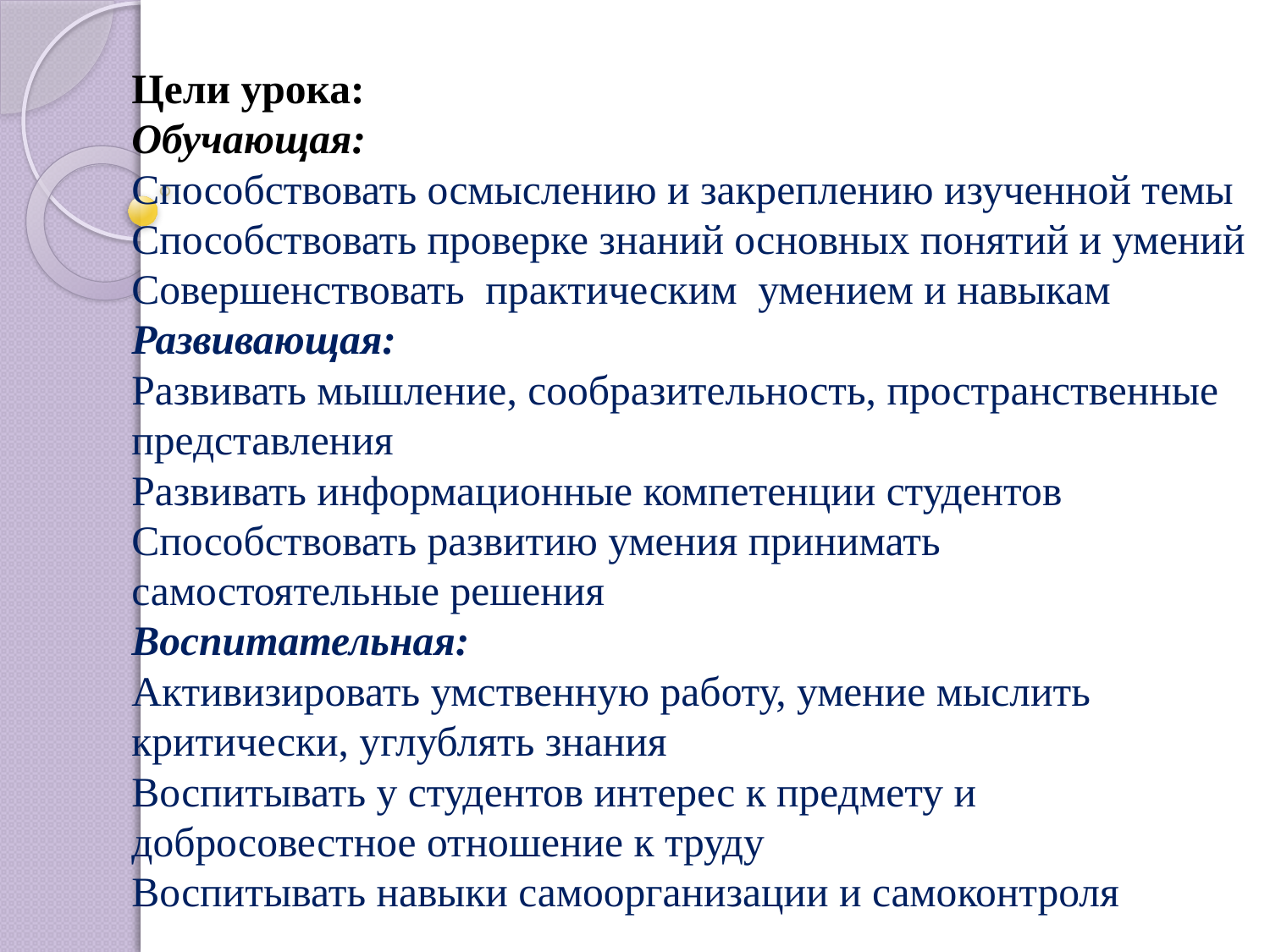

# Цели урока: Обучающая: Способствовать осмыслению и закреплению изученной темы Способствовать проверке знаний основных понятий и умений Совершенствовать  практическим  умением и навыкам Развивающая: Развивать мышление, сообразительность, пространственные представления Развивать информационные компетенции студентов Способствовать развитию умения принимать самостоятельные решения Воспитательная: Активизировать умственную работу, умение мыслить критически, углублять знания Воспитывать у студентов интерес к предмету и добросовестное отношение к труду Воспитывать навыки самоорганизации и самоконтроля